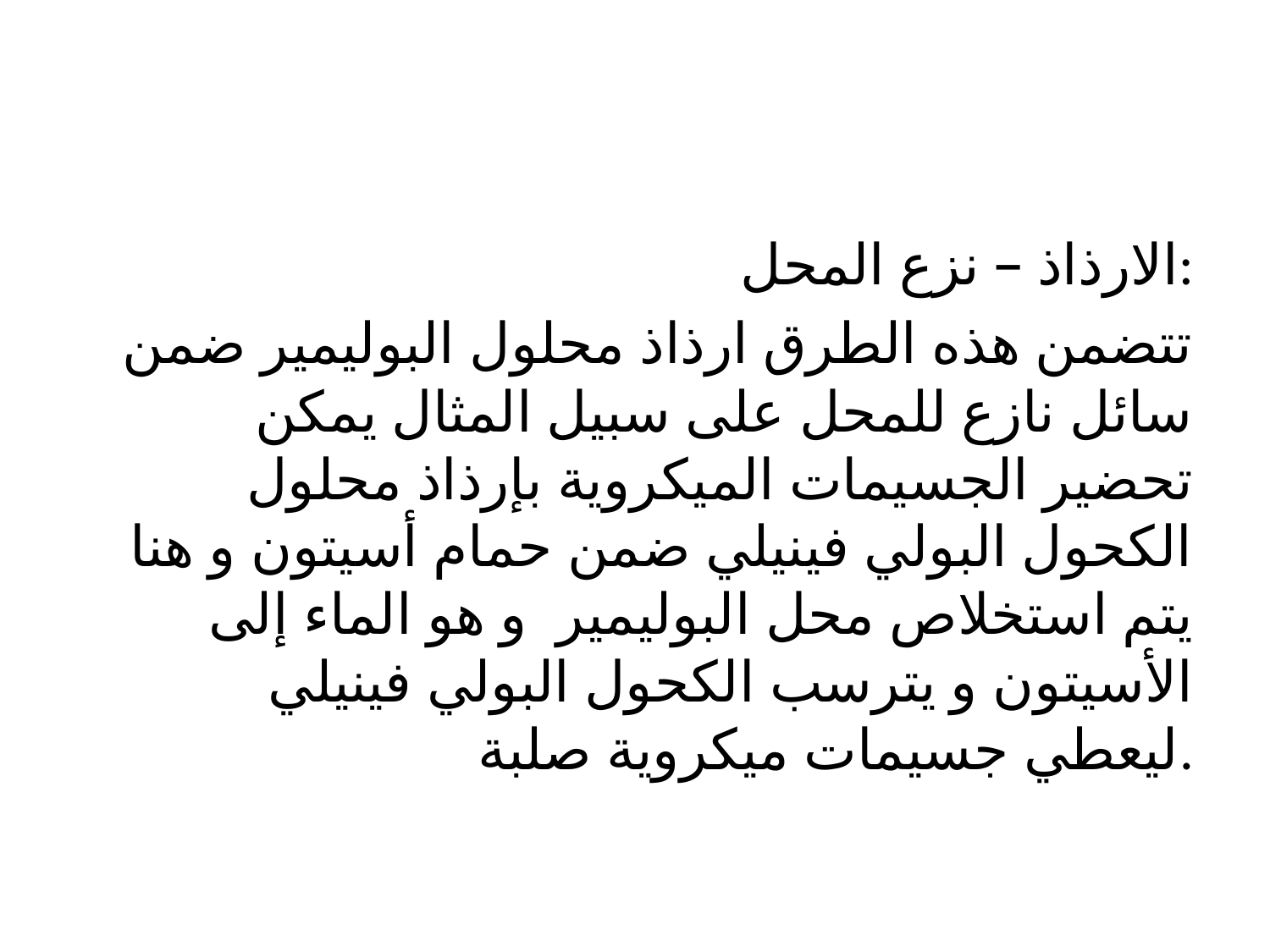

الارذاذ – نزع المحل:
تتضمن هذه الطرق ارذاذ محلول البوليمير ضمن سائل نازع للمحل على سبيل المثال يمكن تحضير الجسيمات الميكروية بإرذاذ محلول الكحول البولي فينيلي ضمن حمام أسيتون و هنا يتم استخلاص محل البوليمير  و هو الماء إلى الأسيتون و يترسب الكحول البولي فينيلي ليعطي جسيمات ميكروية صلبة.